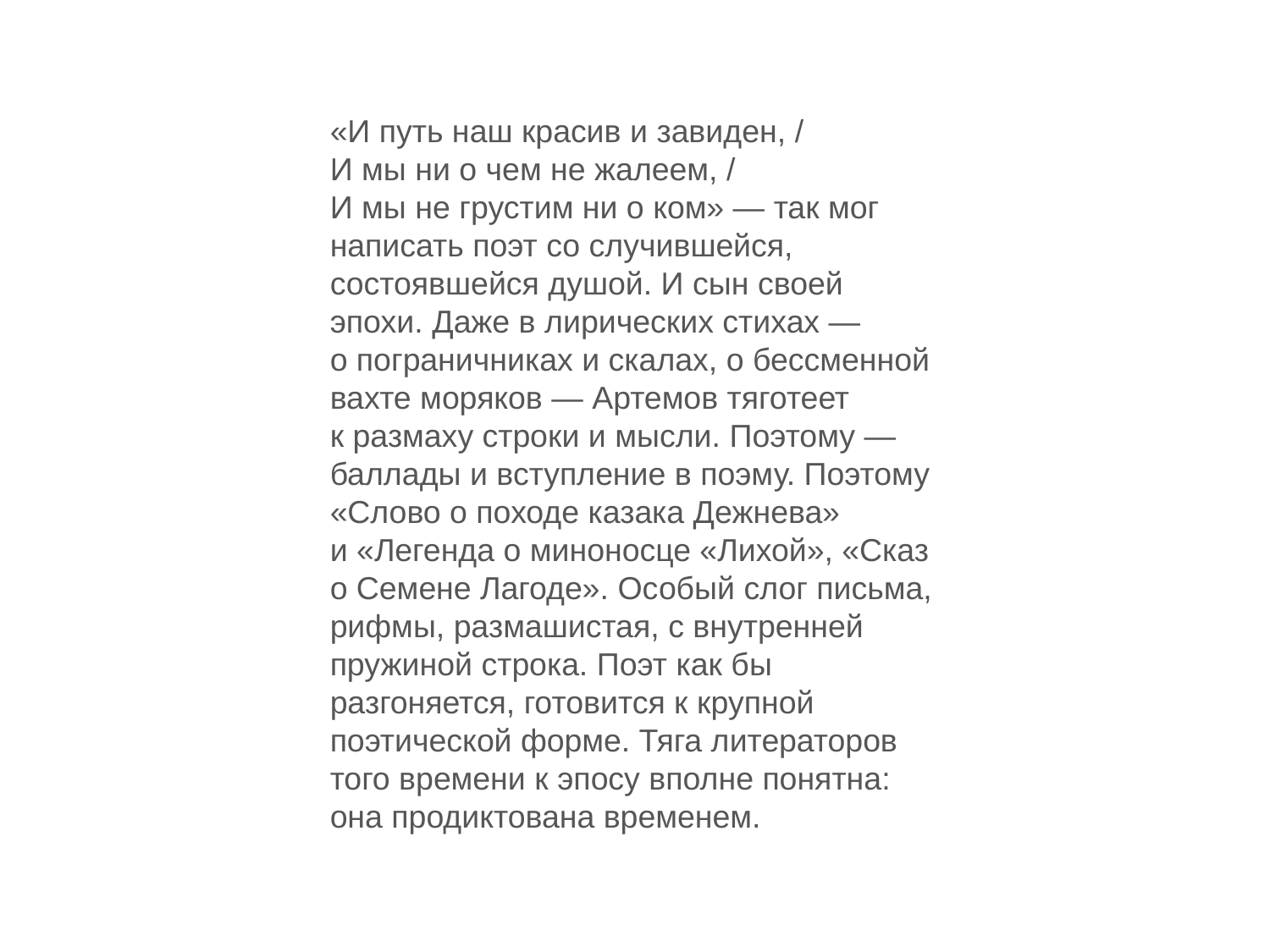

«И путь наш красив и завиден, / И мы ни о чем не жалеем, / И мы не грустим ни о ком» — так мог написать поэт со случившейся, состоявшейся душой. И сын своей эпохи. Даже в лирических стихах — о пограничниках и скалах, о бессменной вахте моряков — Артемов тяготеет к размаху строки и мысли. Поэтому — баллады и вступление в поэму. Поэтому «Слово о походе казака Дежнева» и «Легенда о миноносце «Лихой», «Сказ о Семене Лагоде». Особый слог письма, рифмы, размашистая, с внутренней пружиной строка. Поэт как бы разгоняется, готовится к крупной поэтической форме. Тяга литераторов того времени к эпосу вполне понятна: она продиктована временем.